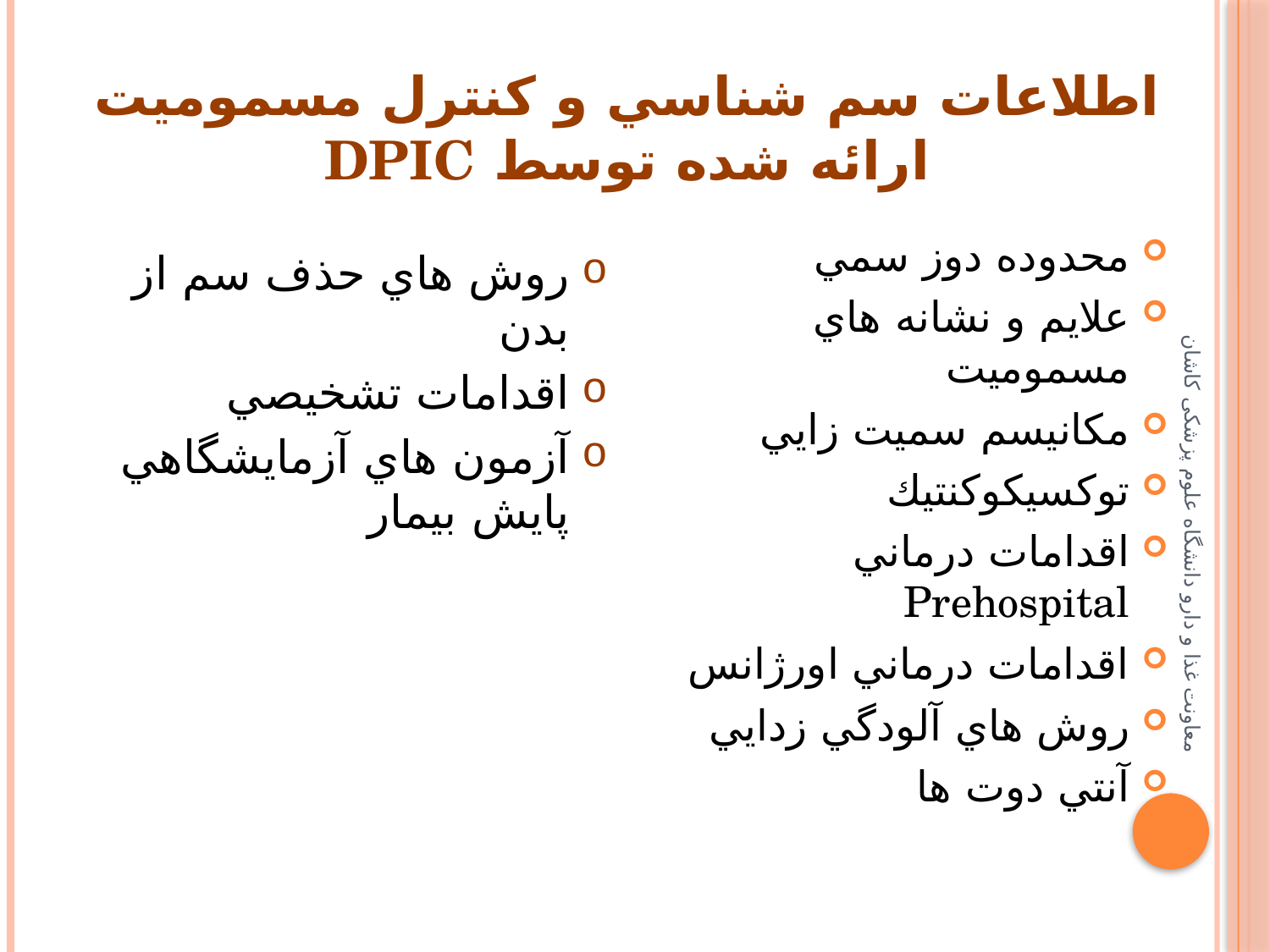

# اطلاعات سم شناسي و كنترل مسموميت ارائه شده توسط DPIC
محدوده دوز سمي
علايم و نشانه هاي مسموميت
مكانيسم سميت زايي
توكسيكوكنتيك
اقدامات درماني Prehospital
اقدامات درماني اورژانس
روش هاي آلودگي زدايي
آنتي دوت ها
روش هاي حذف سم از بدن
اقدامات تشخيصي
آزمون هاي آزمايشگاهي پايش بيمار

معاونت غذا و دارو دانشگاه علوم پزشکی کاشان